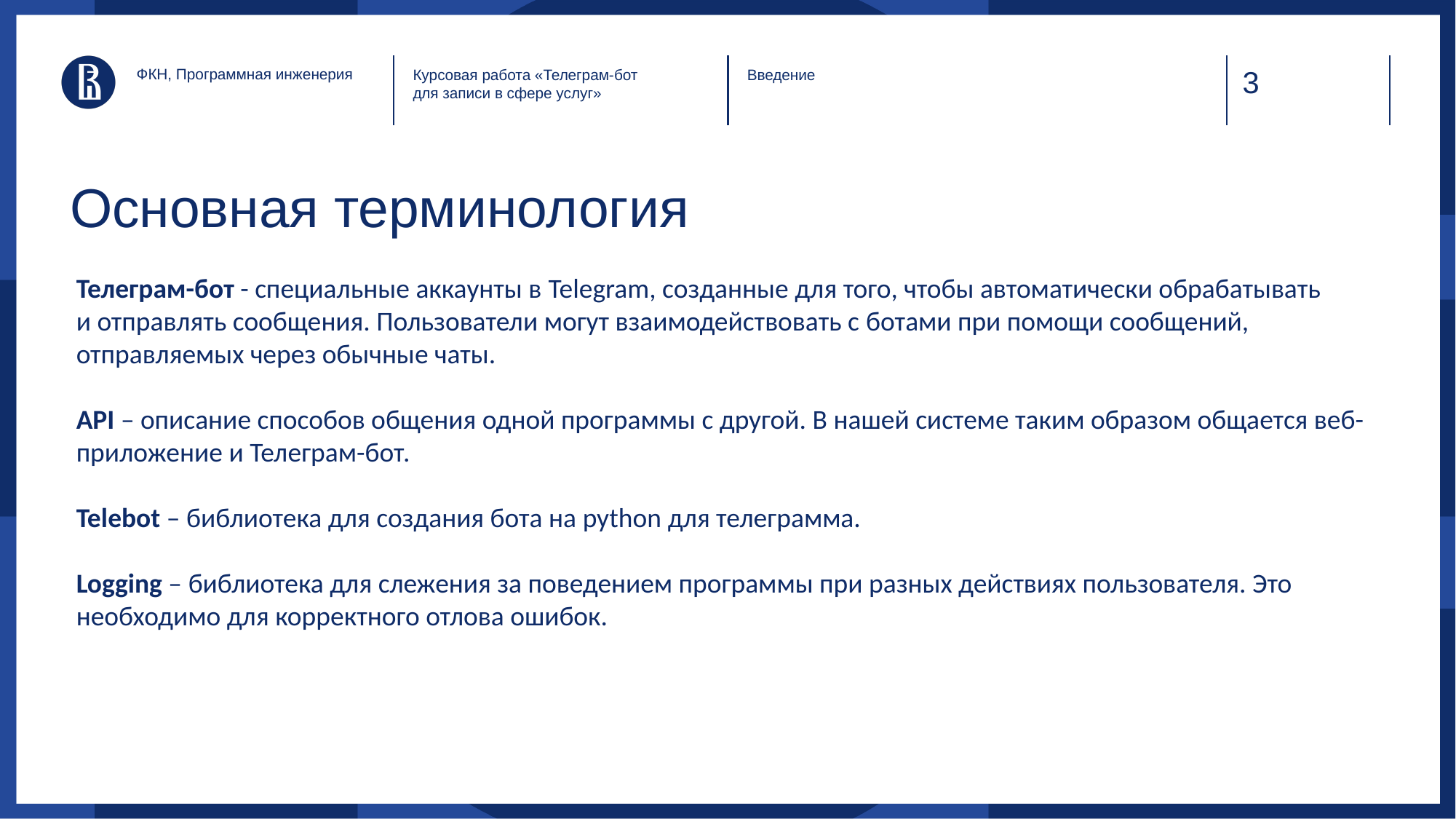

ФКН, Программная инженерия
Курсовая работа «Телеграм-бот для записи в сфере услуг»
Введение
# Основная терминология
Телеграм-бот - специальные аккаунты в Telegram, созданные для того, чтобы автоматически обрабатывать и отправлять сообщения. Пользователи могут взаимодействовать с ботами при помощи сообщений, отправляемых через обычные чаты.

API – описание способов общения одной программы с другой. В нашей системе таким образом общается веб-приложение и Телеграм-бот.

Telebot – библиотека для создания бота на python для телеграмма.

Logging – библиотека для слежения за поведением программы при разных действиях пользователя. Это необходимо для корректного отлова ошибок.